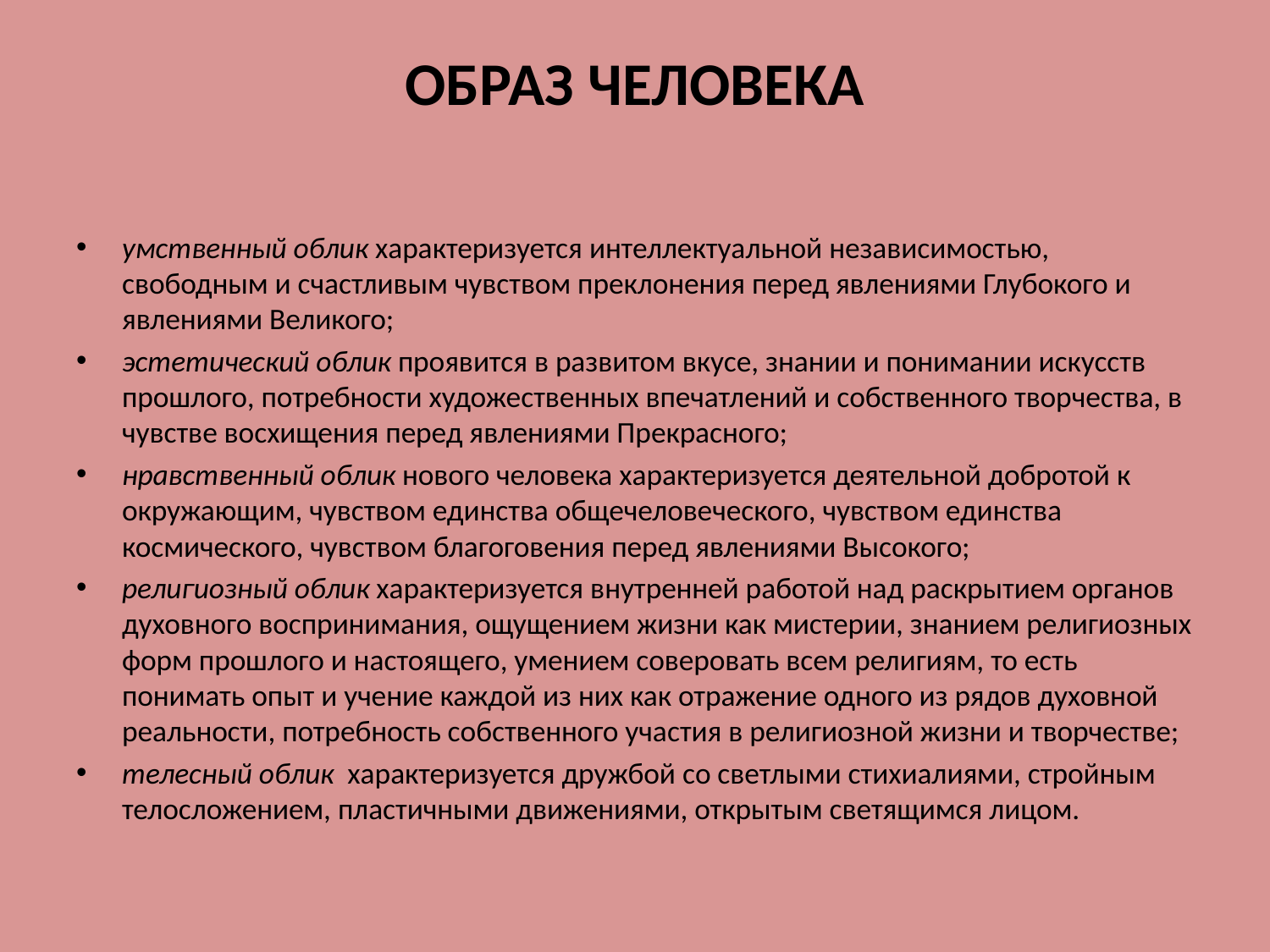

# ОБРАЗ ЧЕЛОВЕКА
умственный облик характеризуется интеллектуальной независимостью, свободным и счастливым чувством преклонения перед явлениями Глубокого и явлениями Великого;
эстетический облик проявится в развитом вкусе, знании и понимании искусств прошлого, потребности художественных впечатлений и собственного творчества, в чувстве восхищения перед явлениями Прекрасного;
нравственный облик нового человека характеризуется деятельной добротой к окружающим, чувством единства общечеловеческого, чувством единства космического, чувством благоговения перед явлениями Высокого;
религиозный облик характеризуется внутренней работой над раскрытием органов духовного воспринимания, ощущением жизни как мистерии, знанием религиозных форм прошлого и настоящего, умением соверовать всем религиям, то есть понимать опыт и учение каждой из них как отражение одного из рядов духовной реальности, потребность собственного участия в религиозной жизни и творчестве;
телесный облик  характеризуется дружбой со светлыми стихиалиями, стройным телосложением, пластичными движениями, открытым светящимся лицом.